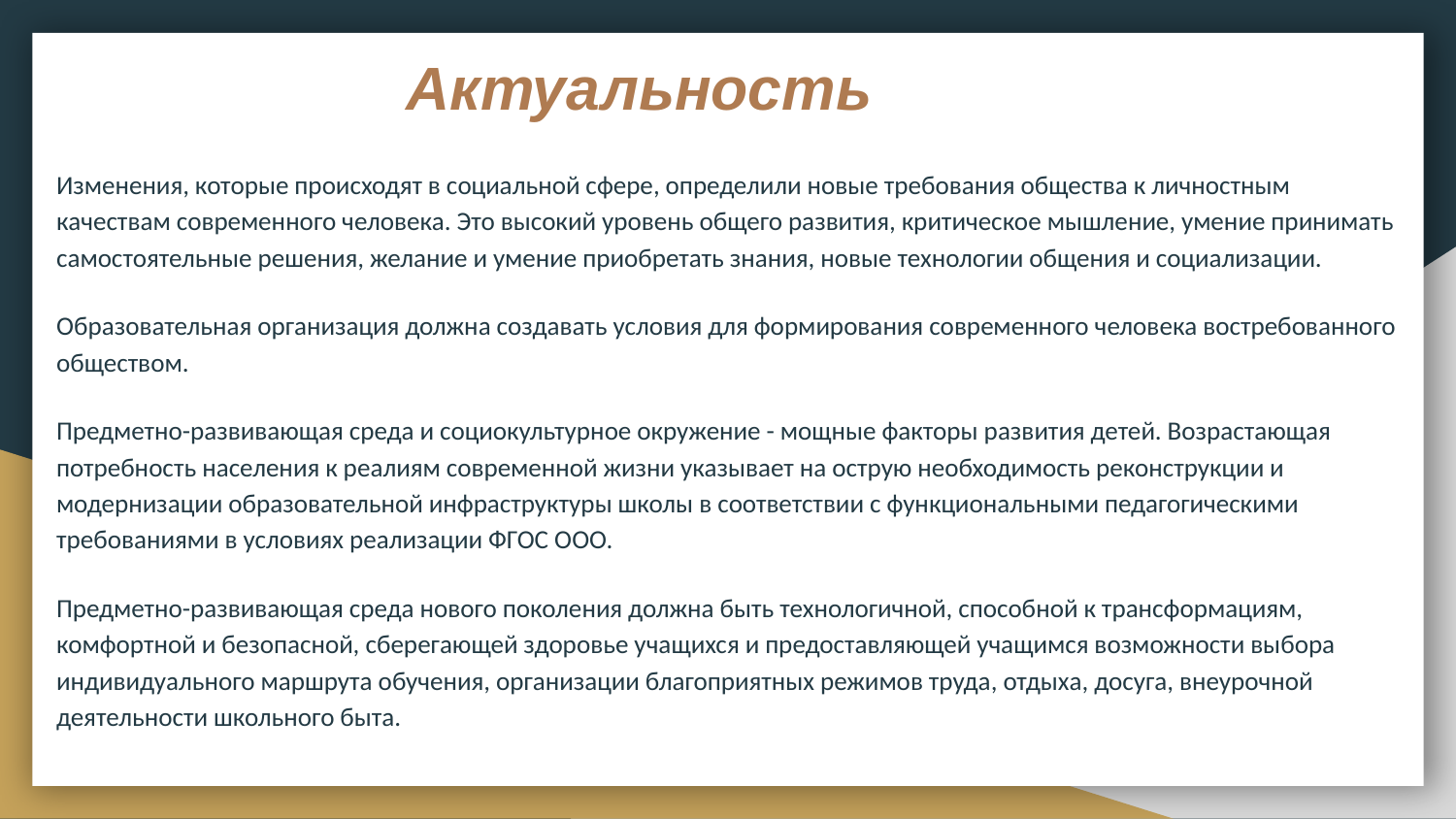

# Актуальность
Изменения, которые происходят в социальной сфере, определили новые требования общества к личностным качествам современного человека. Это высокий уровень общего развития, критическое мышление, умение принимать самостоятельные решения, желание и умение приобретать знания, новые технологии общения и социализации.
Образовательная организация должна создавать условия для формирования современного человека востребованного обществом.
Предметно-развивающая среда и социокультурное окружение - мощные факторы развития детей. Возрастающая потребность населения к реалиям современной жизни указывает на острую необходимость реконструкции и модернизации образовательной инфраструктуры школы в соответствии с функциональными педагогическими требованиями в условиях реализации ФГОС ООО.
Предметно-развивающая среда нового поколения должна быть технологичной, способной к трансформациям, комфортной и безопасной, сберегающей здоровье учащихся и предоставляющей учащимся возможности выбора индивидуального маршрута обучения, организации благоприятных режимов труда, отдыха, досуга, внеурочной деятельности школьного быта.